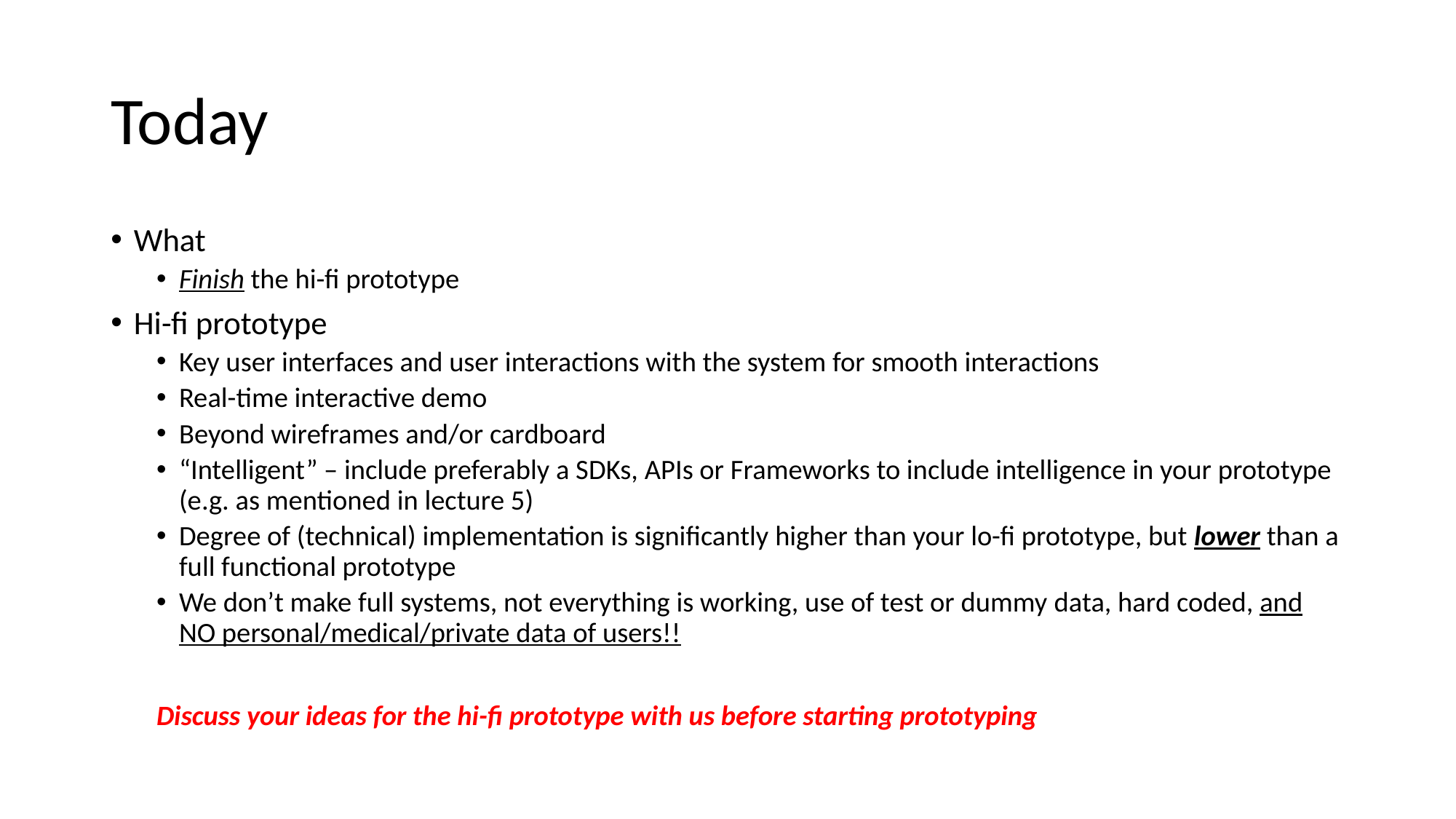

# Today
What
Finish the hi-fi prototype
Hi-fi prototype
Key user interfaces and user interactions with the system for smooth interactions
Real-time interactive demo
Beyond wireframes and/or cardboard
“Intelligent” – include preferably a SDKs, APIs or Frameworks to include intelligence in your prototype (e.g. as mentioned in lecture 5)
Degree of (technical) implementation is significantly higher than your lo-fi prototype, but lower than a full functional prototype
We don’t make full systems, not everything is working, use of test or dummy data, hard coded, and NO personal/medical/private data of users!!

Discuss your ideas for the hi-fi prototype with us before starting prototyping